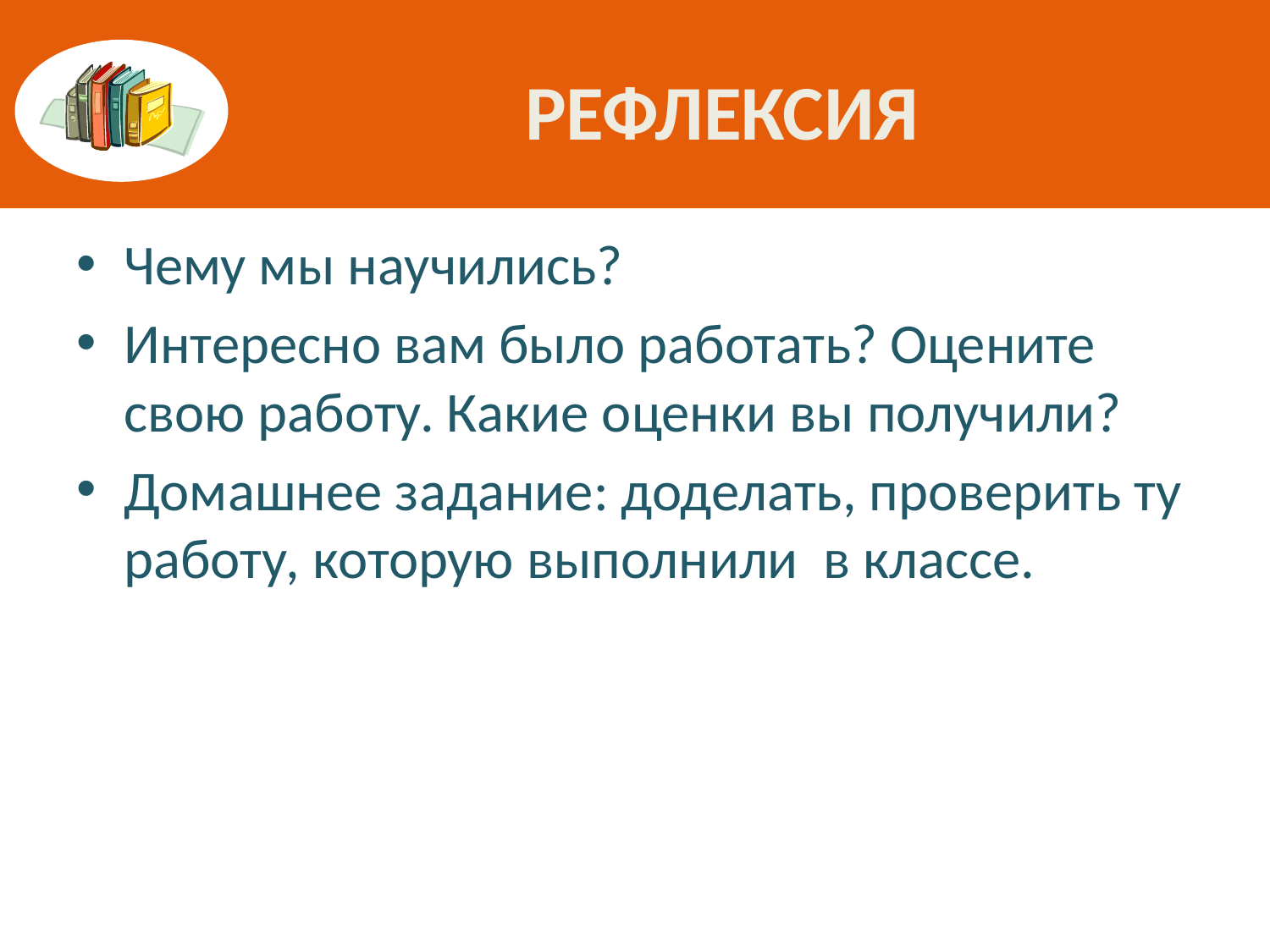

# Рефлексия
Чему мы научились?
Интересно вам было работать? Оцените свою работу. Какие оценки вы получили?
Домашнее задание: доделать, проверить ту работу, которую выполнили  в классе.